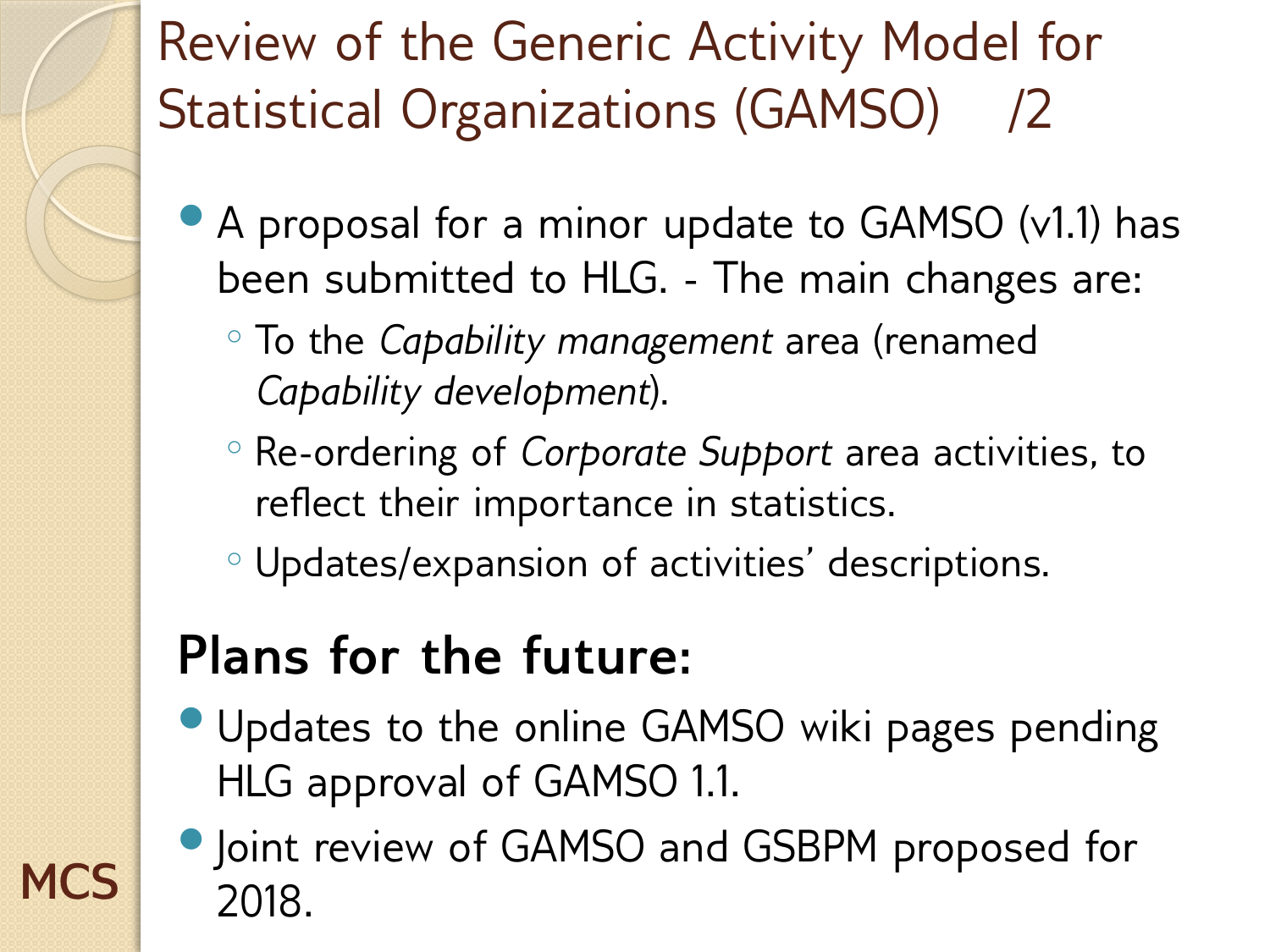

# Review of the Generic Activity Model for Statistical Organizations (GAMSO)    /2
A proposal for a minor update to GAMSO (v1.1) has been submitted to HLG. - The main changes are:
To the Capability management area (renamed Capability development).
Re-ordering of Corporate Support area activities, to reflect their importance in statistics.
Updates/expansion of activities’ descriptions.
Plans for the future:
Updates to the online GAMSO wiki pages pending HLG approval of GAMSO 1.1.
Joint review of GAMSO and GSBPM proposed for 2018.
MCS